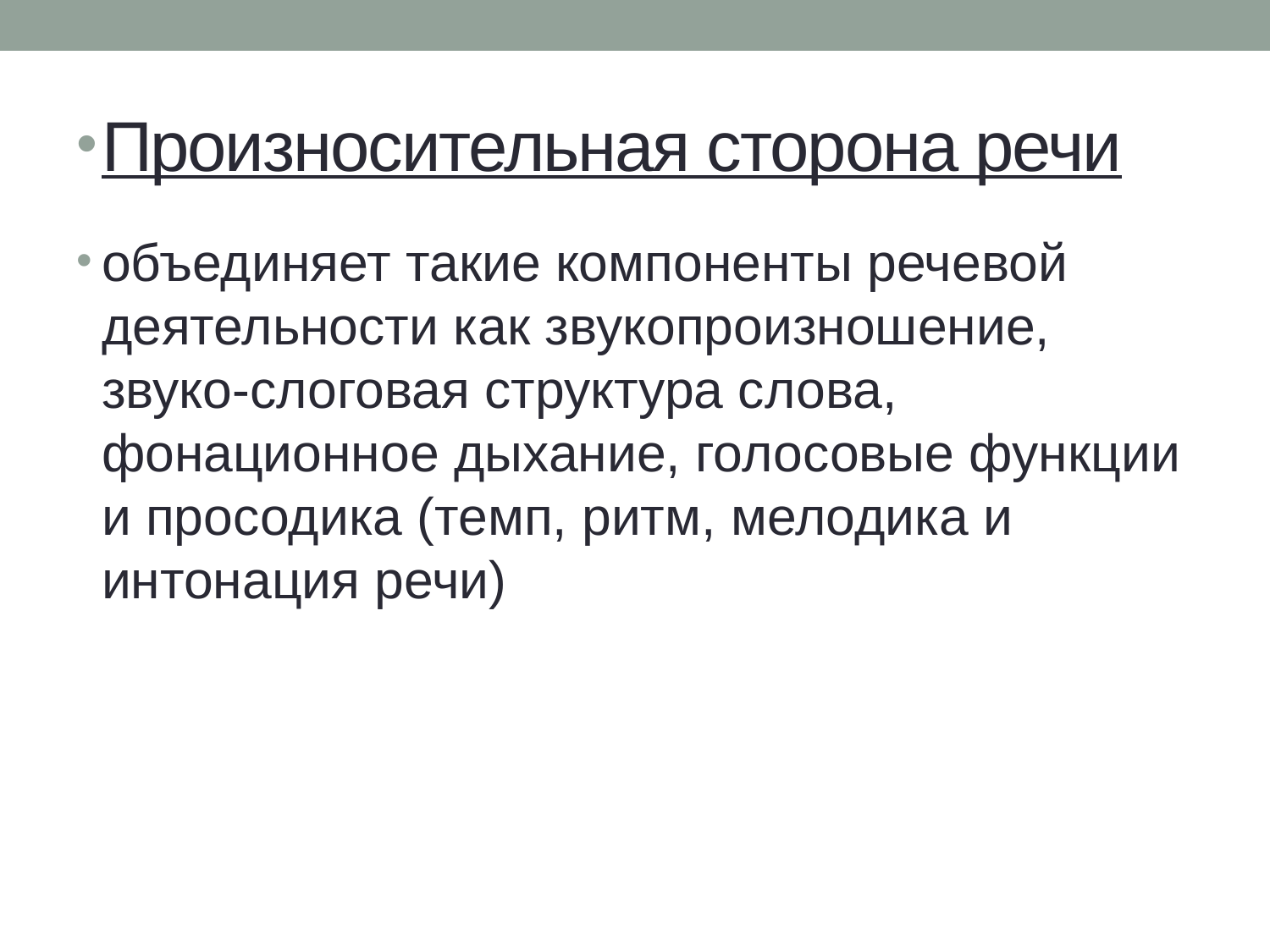

# Произносительная сторона речи
объединяет такие компоненты речевой деятельности как звукопроизношение, звуко-слоговая структура слова, фонационное дыхание, голосовые функции и просодика (темп, ритм, мелодика и интонация речи)